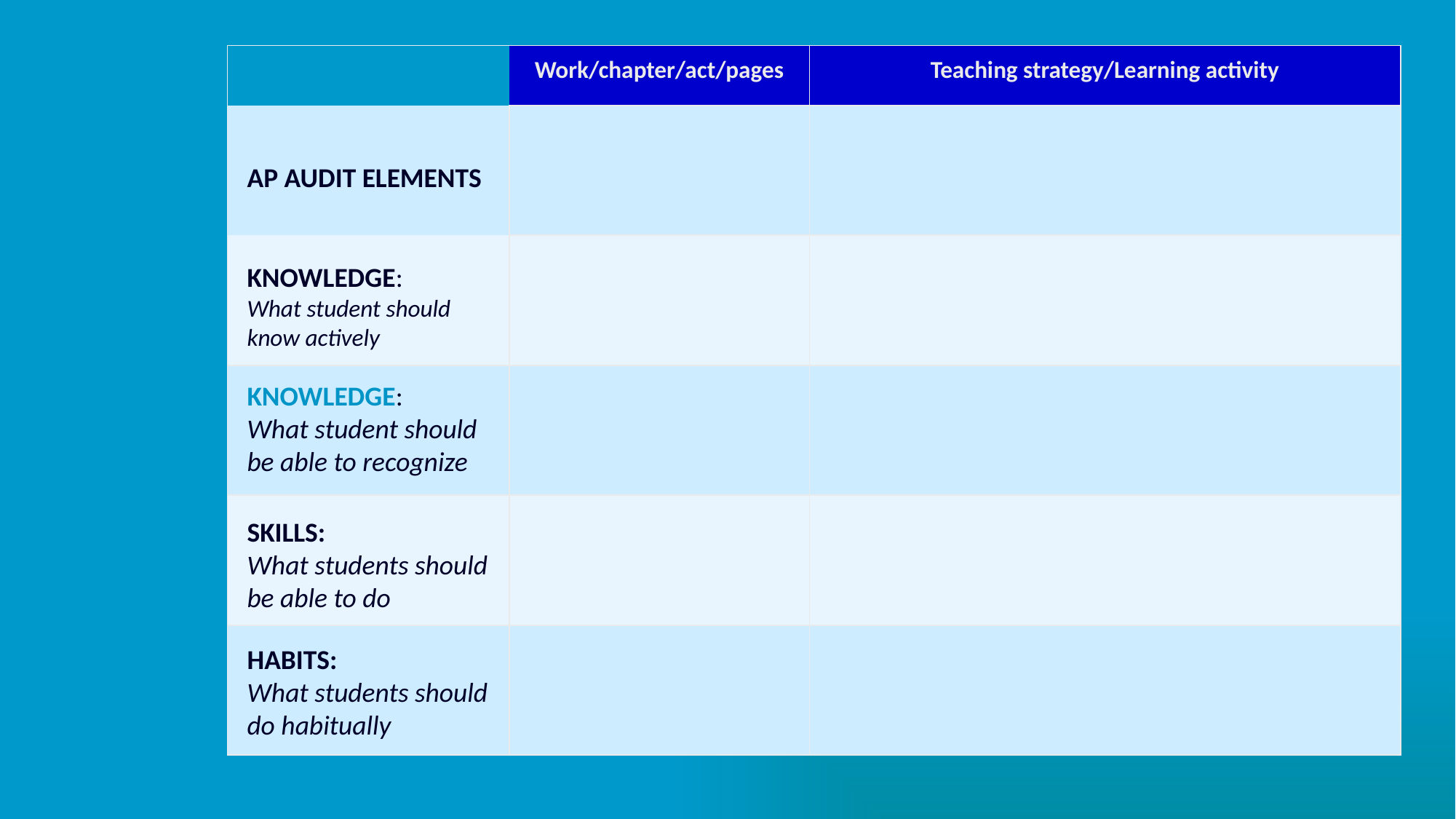

|  | Work/chapter/act/pages | Teaching strategy/Learning activity |
| --- | --- | --- |
|  |  |  |
|  |  |  |
|  |  |  |
|  |  |  |
|  |  |  |
AP AUDIT ELEMENTS
KNOWLEDGE:
What student should know actively
KNOWLEDGE:
What student should be able to recognize
SKILLS:
What students should be able to do
HABITS:
What students should do habitually